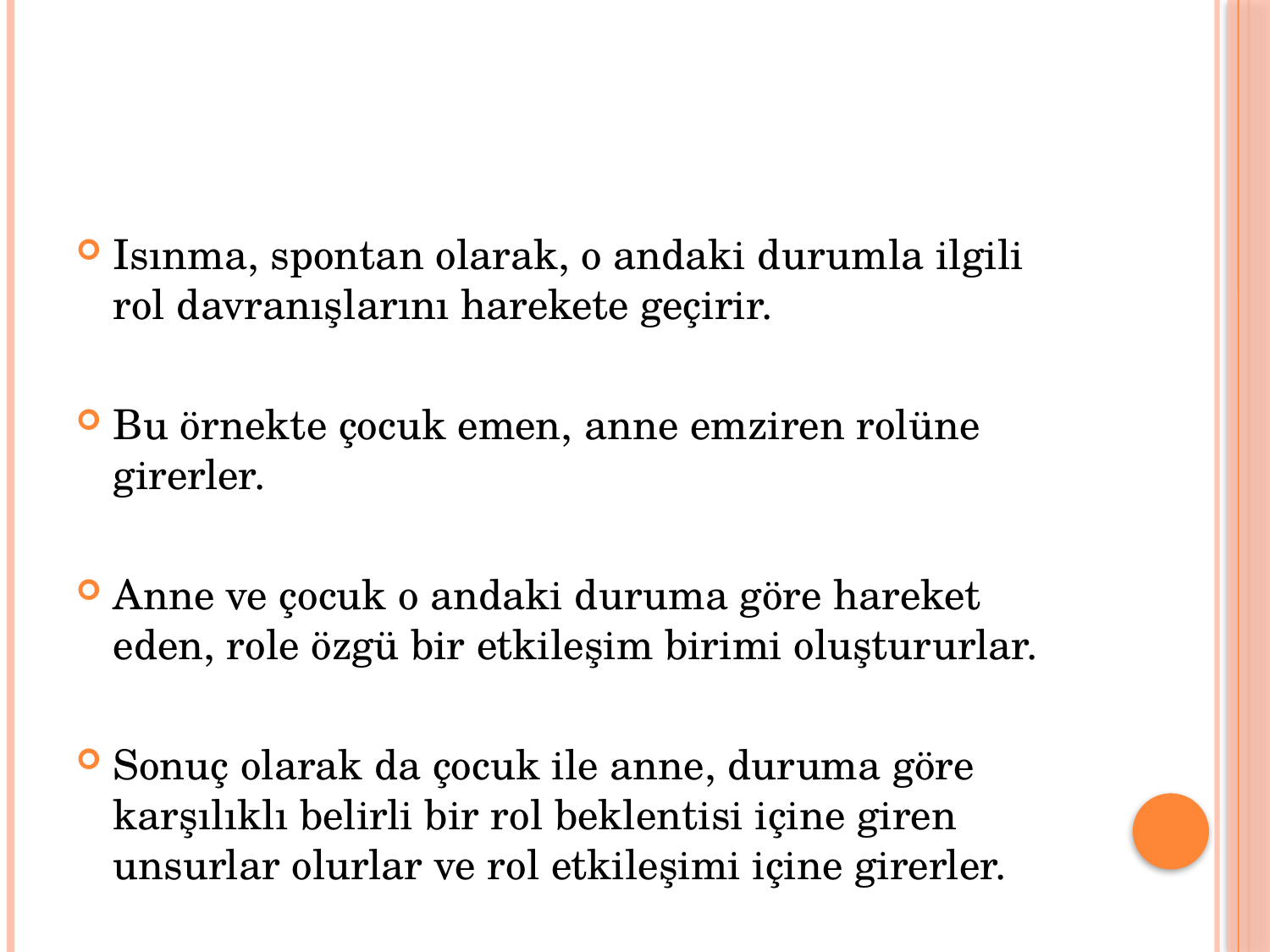

Isınma, spontan olarak, o andaki durumla ilgili rol davranışlarını harekete geçirir.

Bu örnekte çocuk emen, anne emziren rolüne girerler.

Anne ve çocuk o andaki duruma göre hareket eden, role özgü bir etkileşim birimi oluştururlar.

Sonuç olarak da çocuk ile anne, duruma göre karşılıklı belirli bir rol beklentisi içine giren unsurlar olurlar ve rol etkileşimi içine girerler.